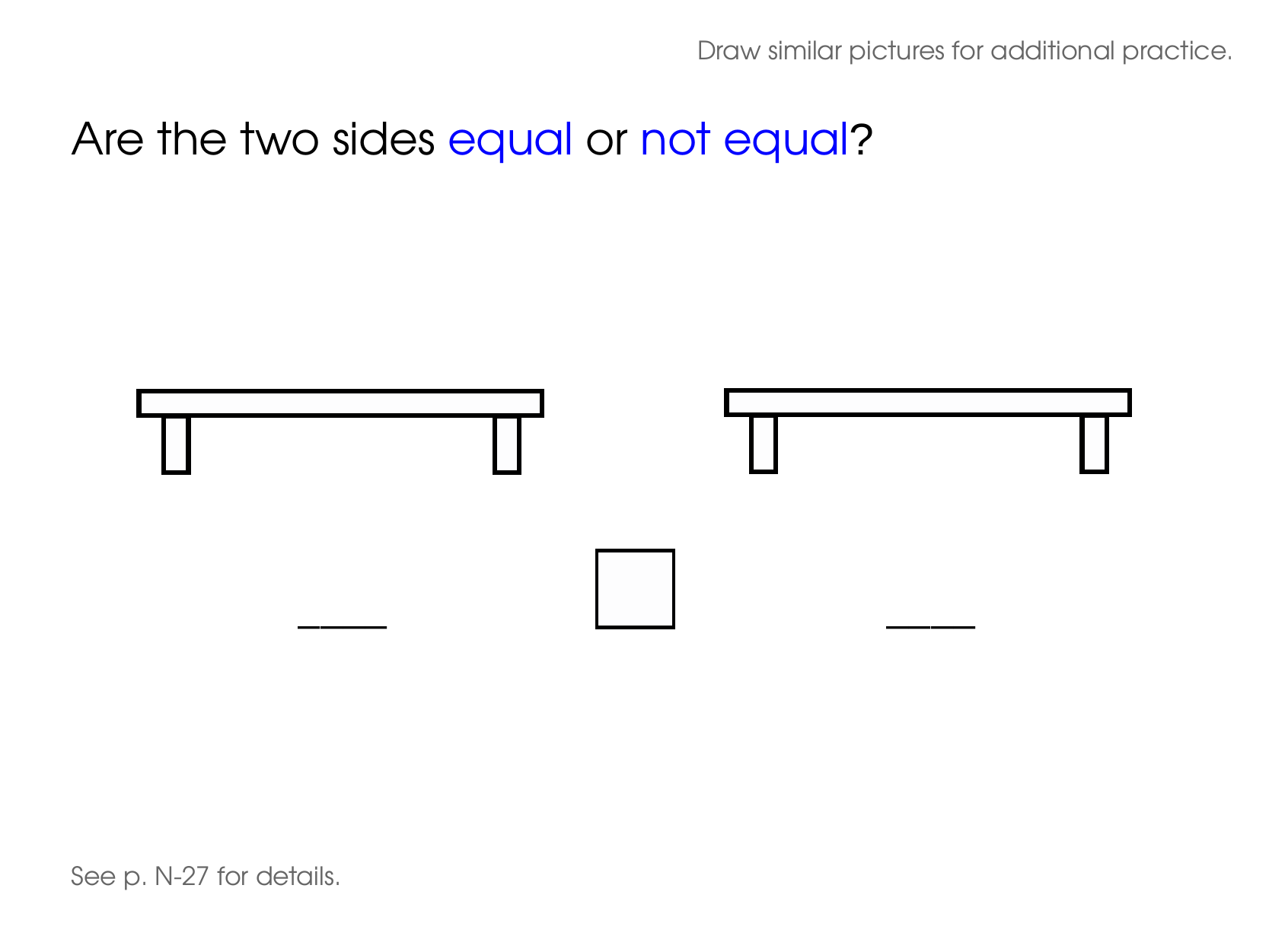

Draw similar pictures for additional practice.
Are the two sides equal or not equal?

____
____
See p. N-27 for details.